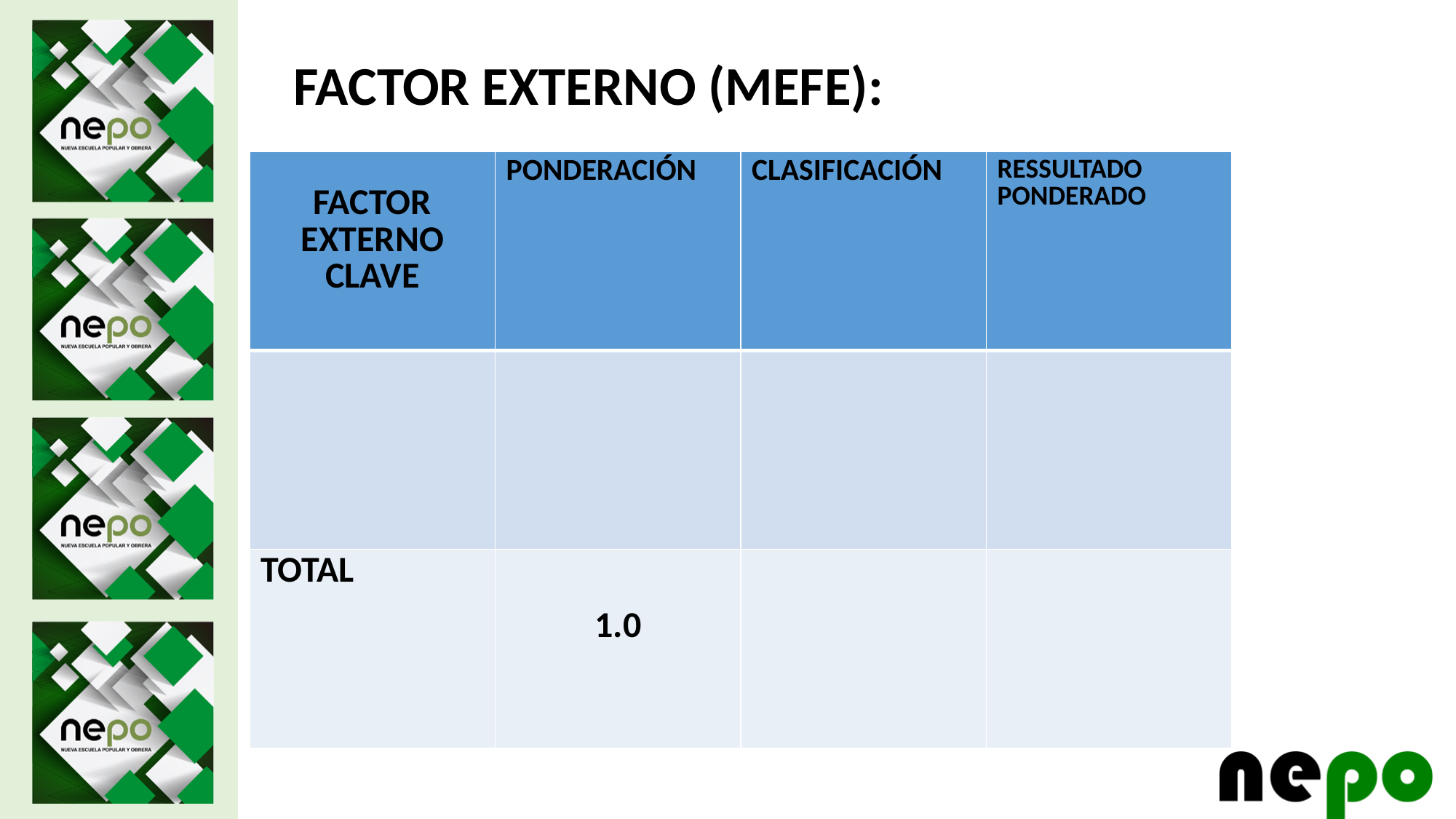

FACTOR EXTERNO (MEFE):
| FACTOR EXTERNO CLAVE | PONDERACIÓN | CLASIFICACIÓN | RESSULTADO PONDERADO |
| --- | --- | --- | --- |
|  |  |  |  |
| TOTAL | 1.0 |  |  |